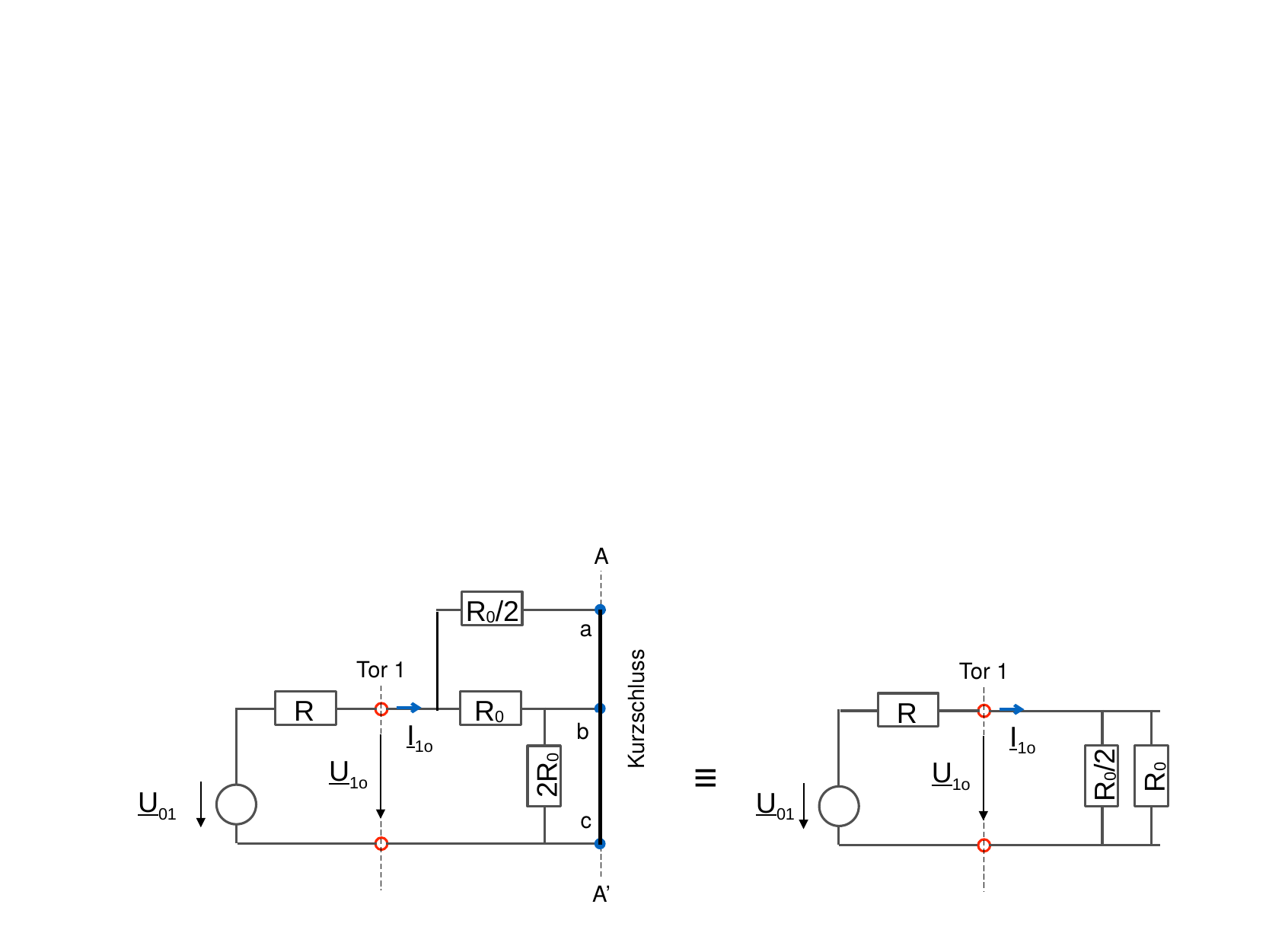

A

R0/2

a

Tor 1
Tor 1

R

R0

R

Kurzschluss

I1o

I1o
b

U1o
U1o
R0/2

2R0

R0

≡
U01
U01

c

A’